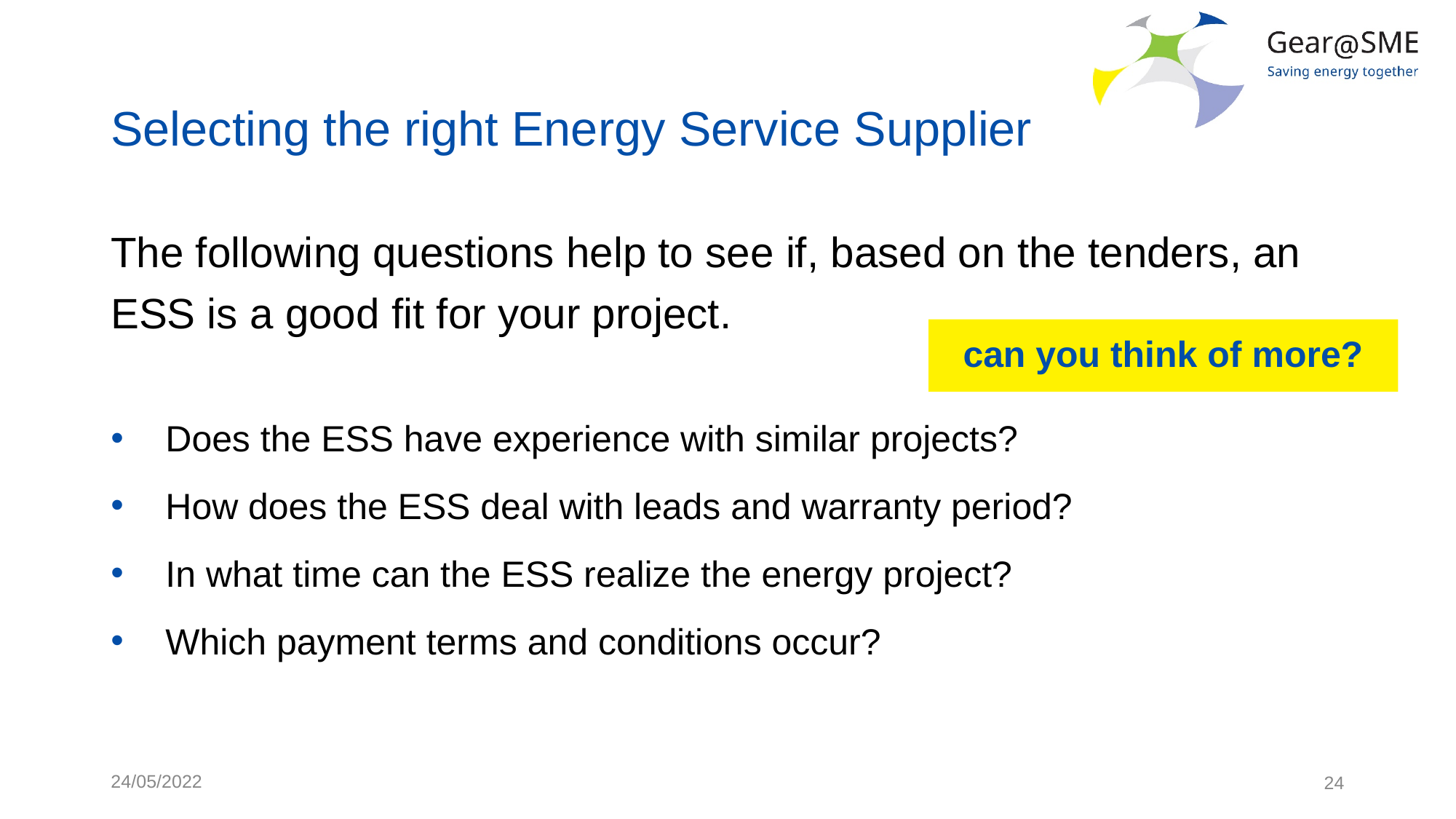

# Selecting the right Energy Service Supplier
The following questions help to see if, based on the tenders, an ESS is a good fit for your project.

Does the ESS have experience with similar projects?
How does the ESS deal with leads and warranty period?
In what time can the ESS realize the energy project?
Which payment terms and conditions occur?
can you think of more?

24/05/2022
24